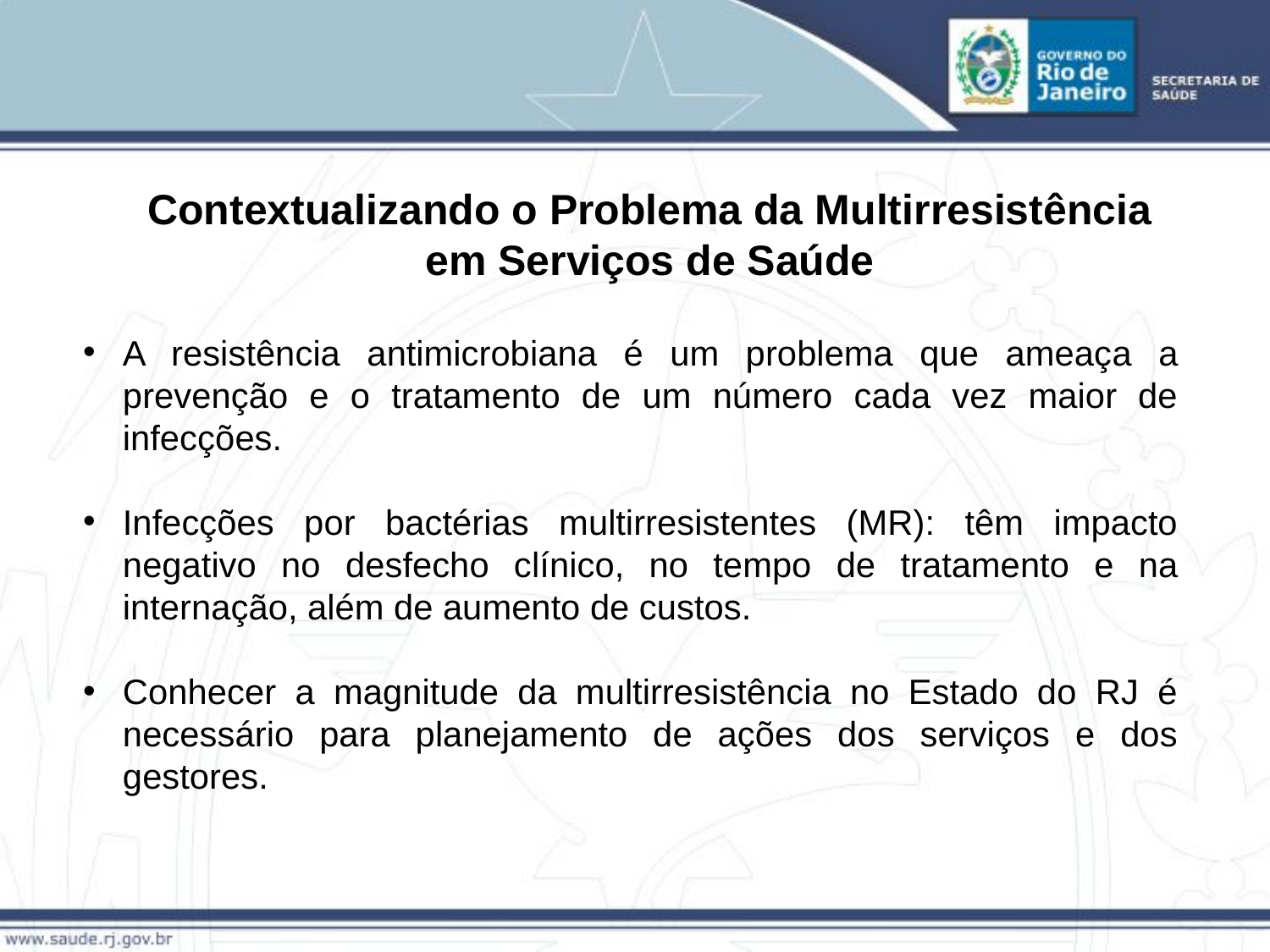

Contextualizando o Problema da Multirresistência em Serviços de Saúde

A resistência antimicrobiana é um problema que ameaça a prevenção e o tratamento de um número cada vez maior de infecções.

Infecções por bactérias multirresistentes (MR): têm impacto negativo no desfecho clínico, no tempo de tratamento e na internação, além de aumento de custos.

Conhecer a magnitude da multirresistência no Estado do RJ é necessário para planejamento de ações dos serviços e dos gestores.